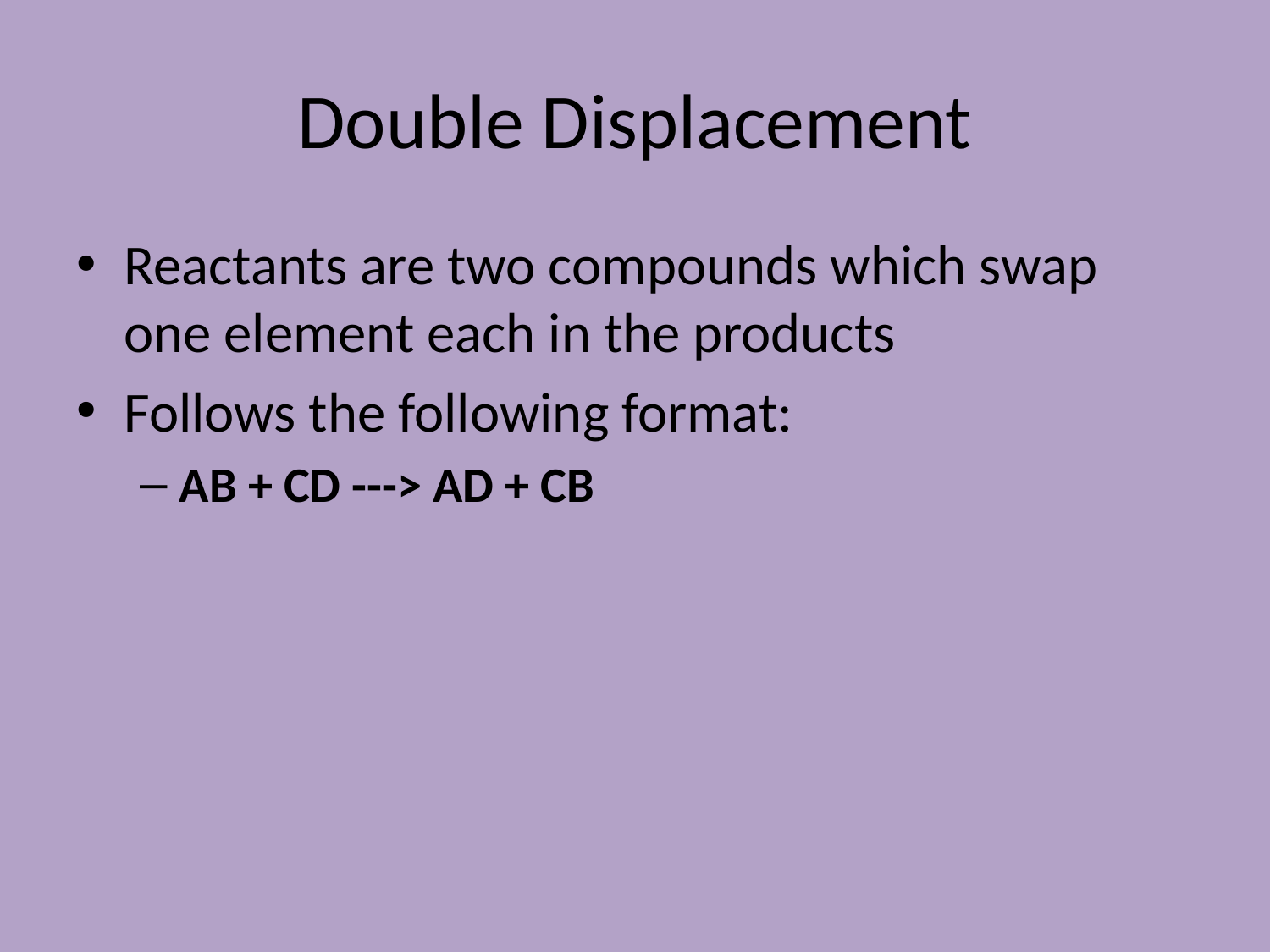

# Double Displacement
Reactants are two compounds which swap one element each in the products
Follows the following format:
AB + CD ---> AD + CB